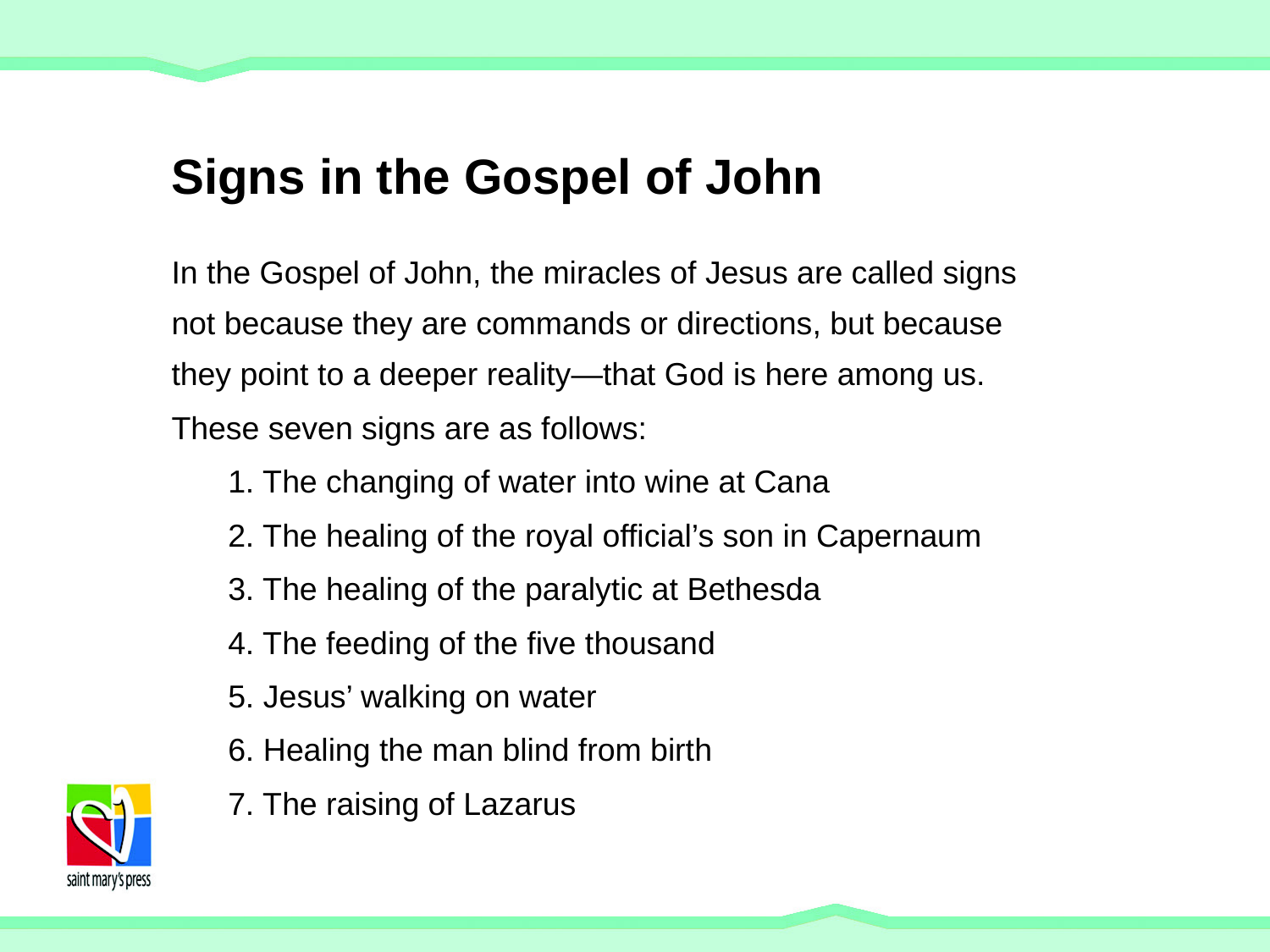

# Signs in the Gospel of John
In the Gospel of John, the miracles of Jesus are called signs
not because they are commands or directions, but because
they point to a deeper reality—that God is here among us.
These seven signs are as follows:
1. The changing of water into wine at Cana
2. The healing of the royal official’s son in Capernaum
3. The healing of the paralytic at Bethesda
4. The feeding of the five thousand
5. Jesus’ walking on water
6. Healing the man blind from birth
7. The raising of Lazarus